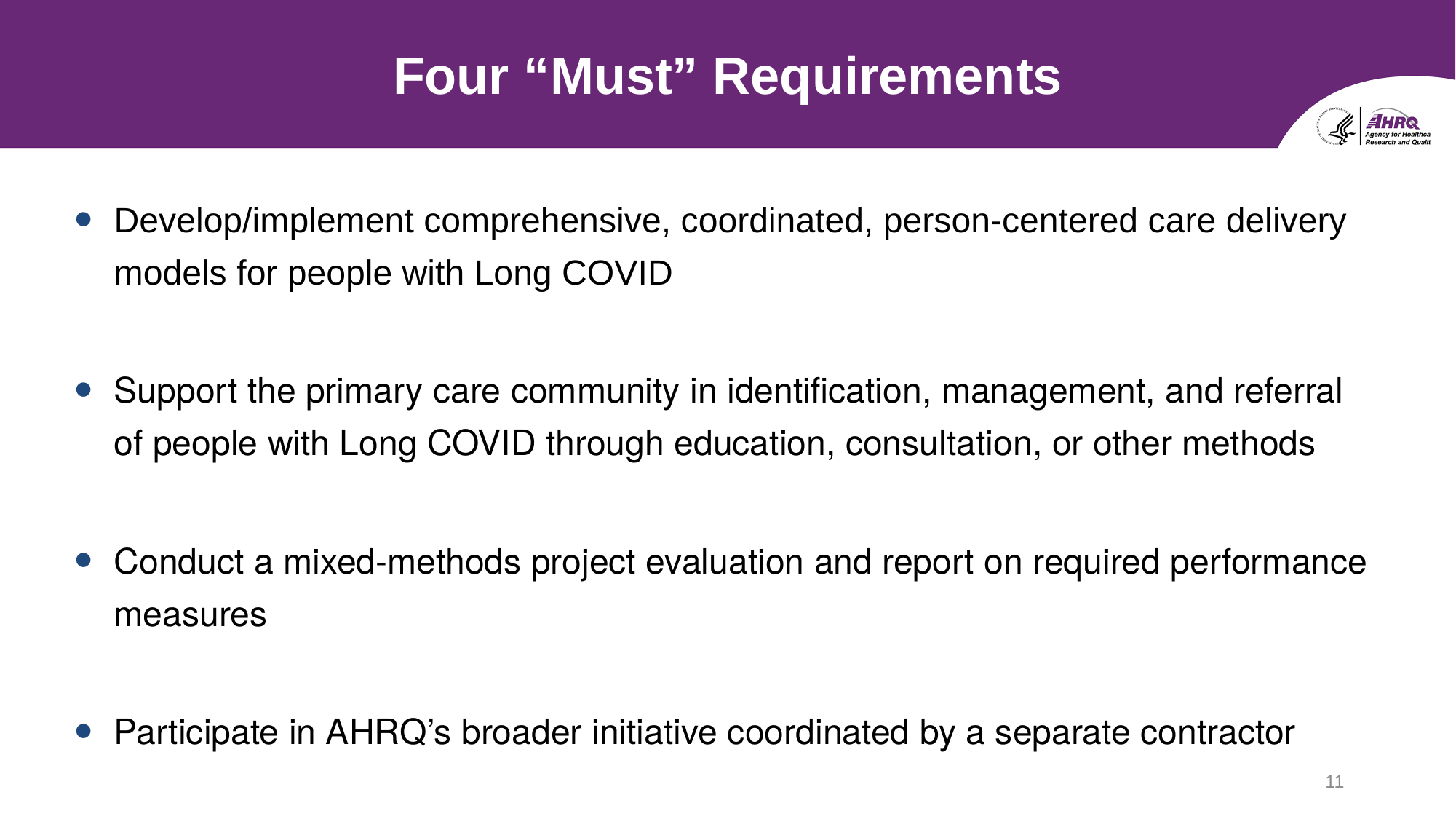

# Four “Must” Requirements
Develop/implement comprehensive, coordinated, person-centered care delivery models for people with Long COVID

Support the primary care community in identification, management, and referral of people with Long COVID through education, consultation, or other methods

Conduct a mixed-methods project evaluation and report on required performance measures

Participate in AHRQ’s broader initiative coordinated by a separate contractor
11